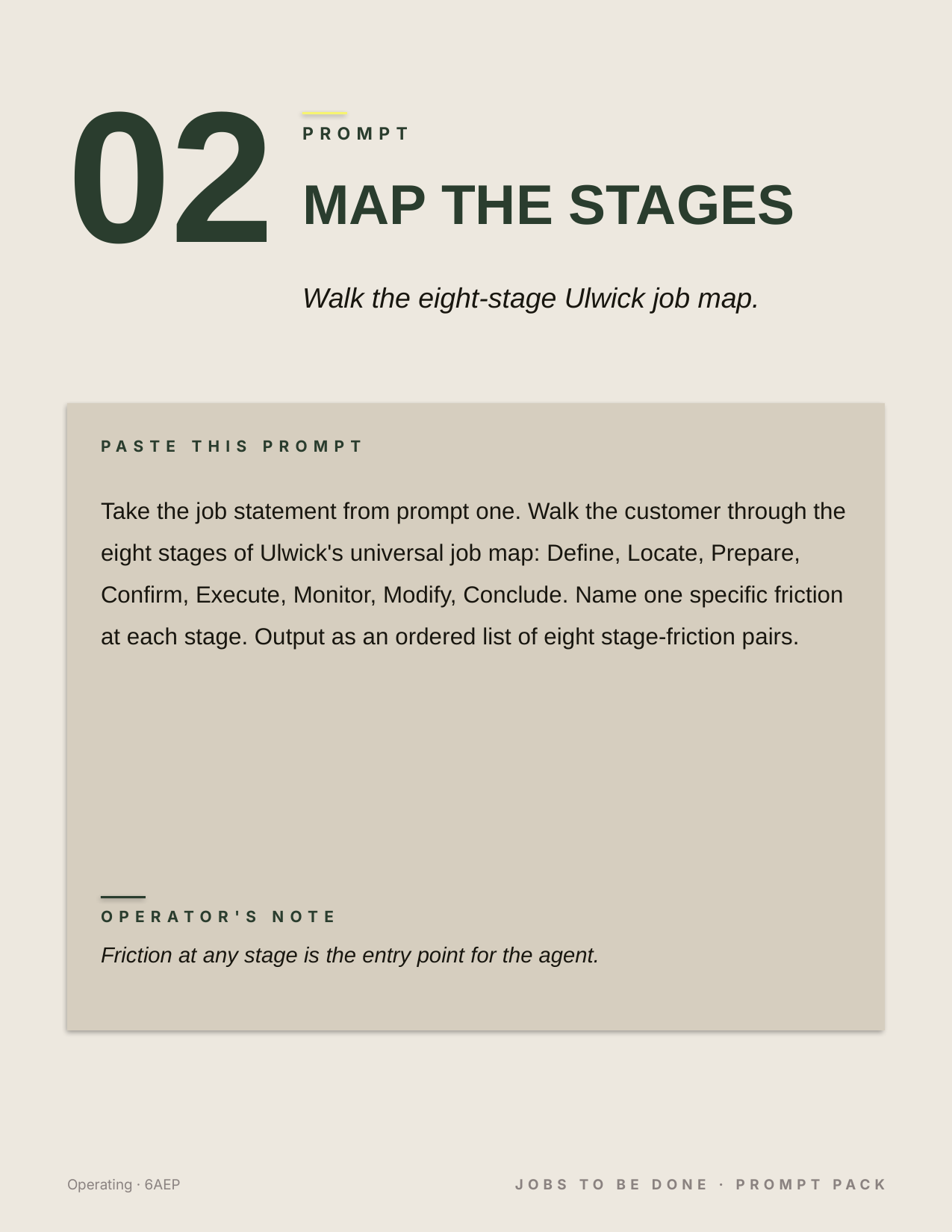

02

PROMPT
MAP THE STAGES
Walk the eight-stage Ulwick job map.

PASTE THIS PROMPT
Take the job statement from prompt one. Walk the customer through the eight stages of Ulwick's universal job map: Define, Locate, Prepare, Confirm, Execute, Monitor, Modify, Conclude. Name one specific friction at each stage. Output as an ordered list of eight stage-friction pairs.

OPERATOR'S NOTE
Friction at any stage is the entry point for the agent.
Operating · 6AEP
JOBS TO BE DONE · PROMPT PACK